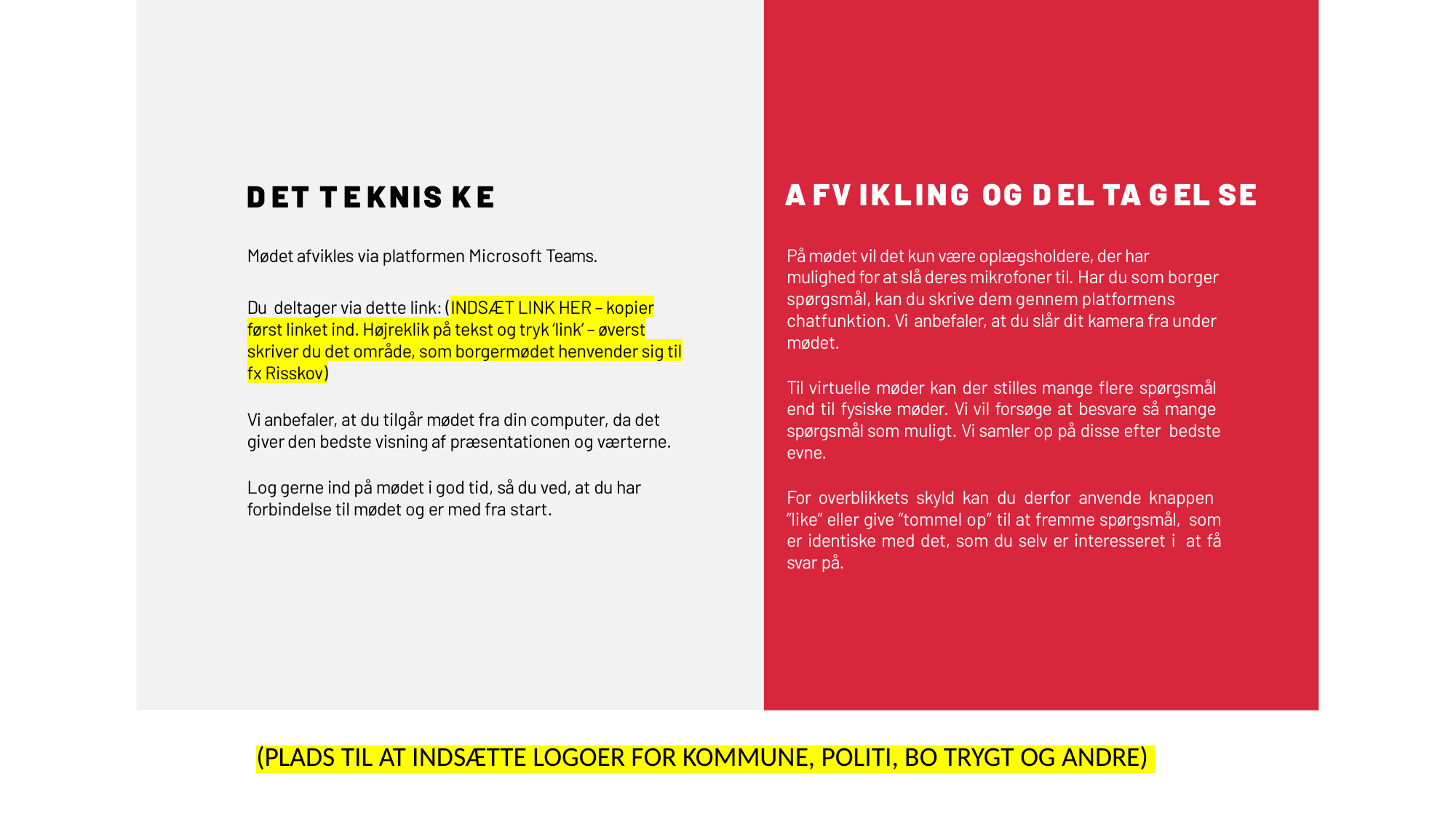

# A FV IKLING OG D EL TA G EL SE
D ET T E KNIS K E
Mødet afvikles via platformen Microsoft Teams.
Du  deltager via dette link: (INDSÆT LINK HER – kopier først linket ind. Højreklik på tekst og tryk ‘link’ – øverst skriver du det område, som borgermødet henvender sig til fx Risskov)

Vi anbefaler, at du tilgår mødet fra din computer, da det  giver den bedste visning af præsentationen og værterne.

Log gerne ind på mødet i god tid, så du ved, at du har forbindelse til mødet og er med fra start.
På mødet vil det kun være oplægsholdere, der har mulighed for at slå deres mikrofoner til. Har du som borger spørgsmål, kan du skrive dem gennem platformens chatfunktion. Vi  anbefaler, at du slår dit kamera fra under mødet.

Til virtuelle møder kan der stilles mange flere spørgsmål  end til fysiske møder. Vi vil forsøge at besvare så mange  spørgsmål som muligt. Vi samler op på disse efter  bedste evne.

For overblikkets skyld kan du derfor anvende knappen  ”like” eller give ”tommel op” til at fremme spørgsmål,  som er identiske med det, som du selv er interesseret i  at få svar på.
(PLADS TIL AT INDSÆTTE LOGOER FOR KOMMUNE, POLITI, BO TRYGT OG ANDRE)